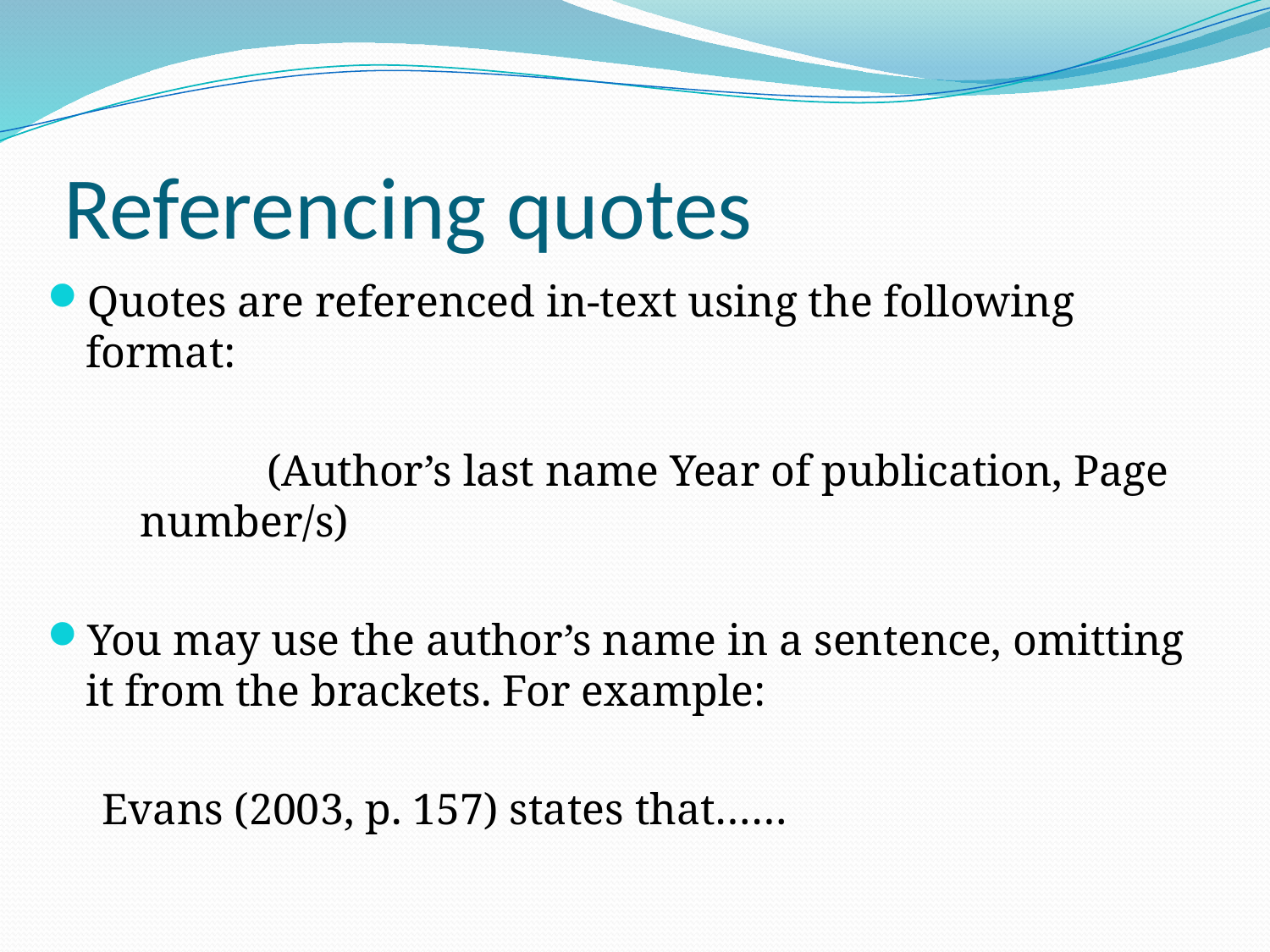

# Referencing quotes
Quotes are referenced in-text using the following format:

	(Author’s last name Year of publication, Page number/s)

You may use the author’s name in a sentence, omitting it from the brackets. For example:

Evans (2003, p. 157) states that……